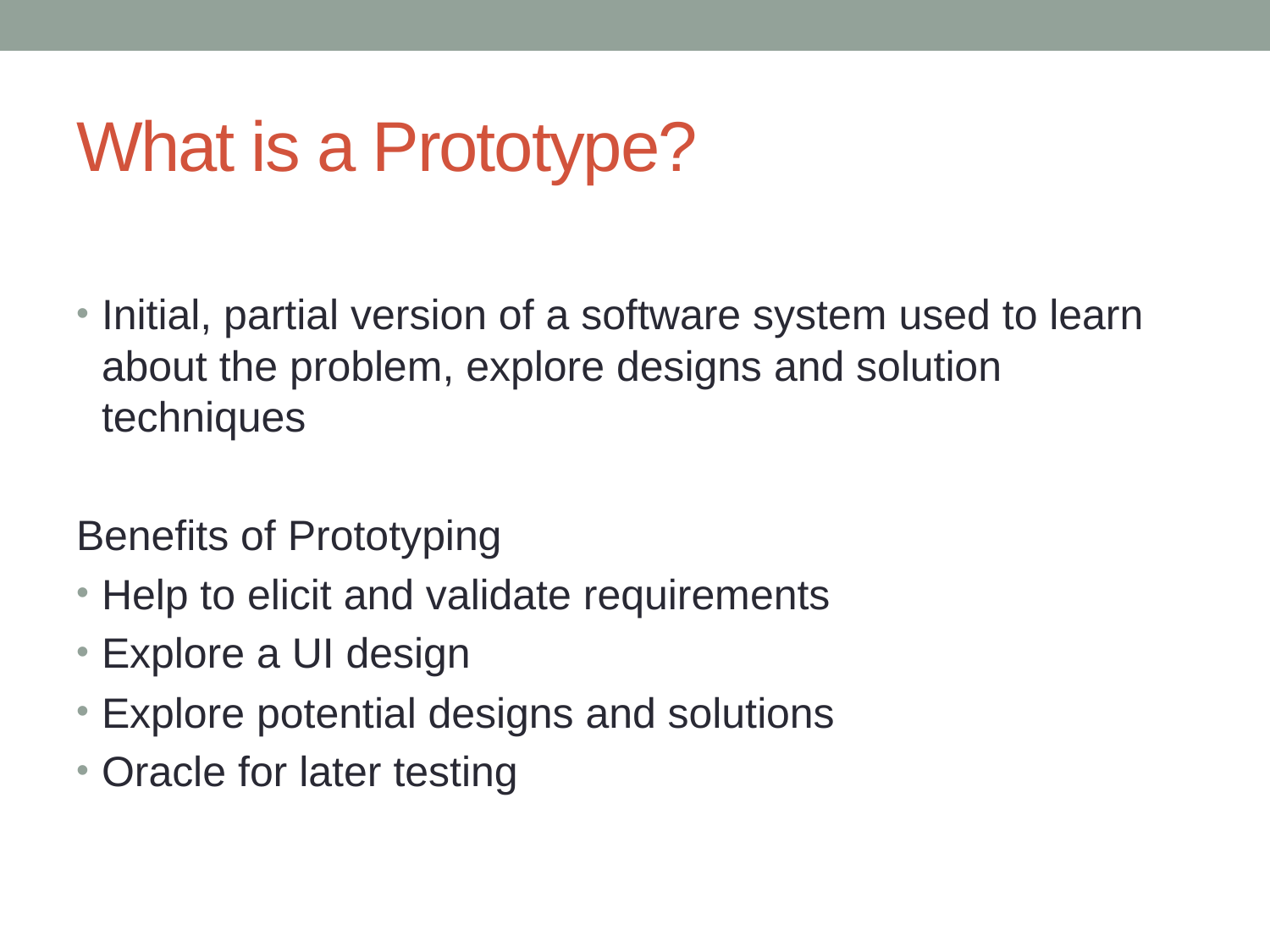

# What is a Prototype?

Initial, partial version of a software system used to learn about the problem, explore designs and solution techniques

Benefits of Prototyping
Help to elicit and validate requirements
Explore a UI design
Explore potential designs and solutions
Oracle for later testing